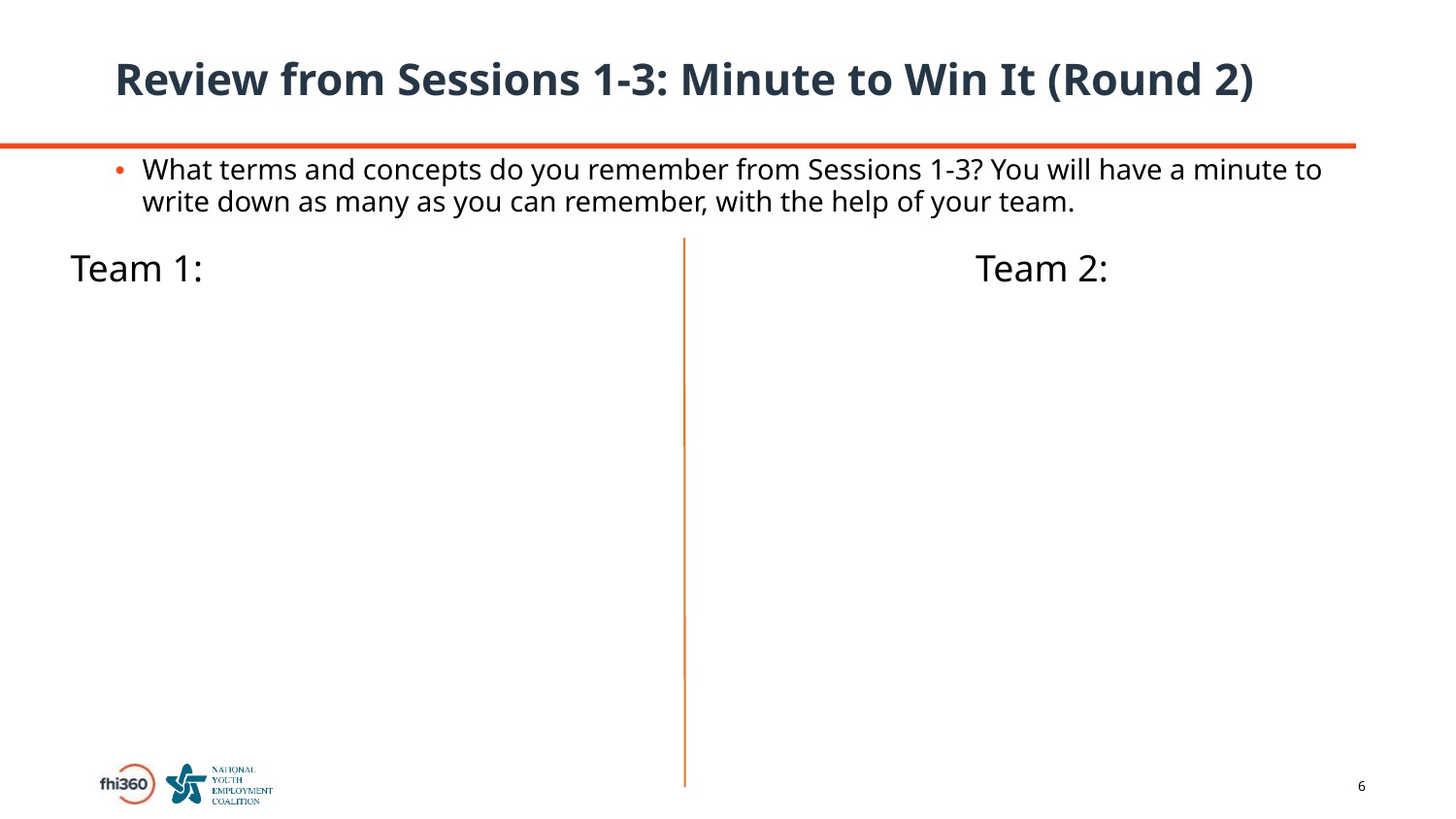

# Review from Sessions 1-3: Minute to Win It (Round 2)
What terms and concepts do you remember from Sessions 1-3? You will have a minute to write down as many as you can remember, with the help of your team.
Team 2:
Team 1: